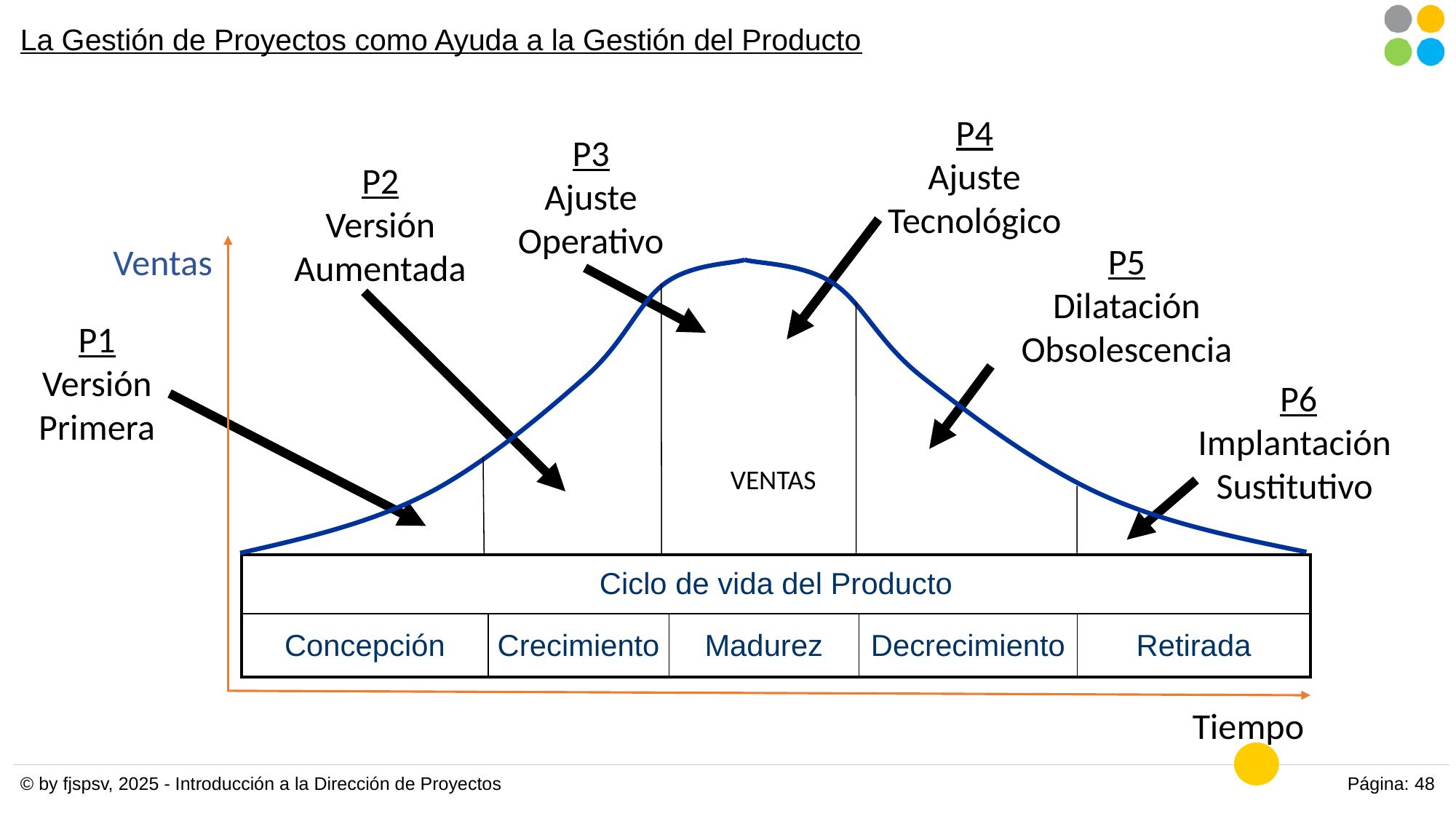

# La Gestión de Proyectos como Ayuda a la Gestión del Producto
P4
Ajuste
Tecnológico
P3
Ajuste
Operativo
P2
Versión
Aumentada

P5
Dilatación
Obsolescencia
Ventas

P1
Versión
Primera

P6
Implantación
Sustitutivo

VENTAS

| Ciclo de vida del Producto |  |  |  |  |
| --- | --- | --- | --- | --- |
| Concepción | Crecimiento | Madurez | Decrecimiento | Retirada |
Tiempo
© by fjspsv, 2025 - Introducción a la Dirección de Proyectos
Página: 48